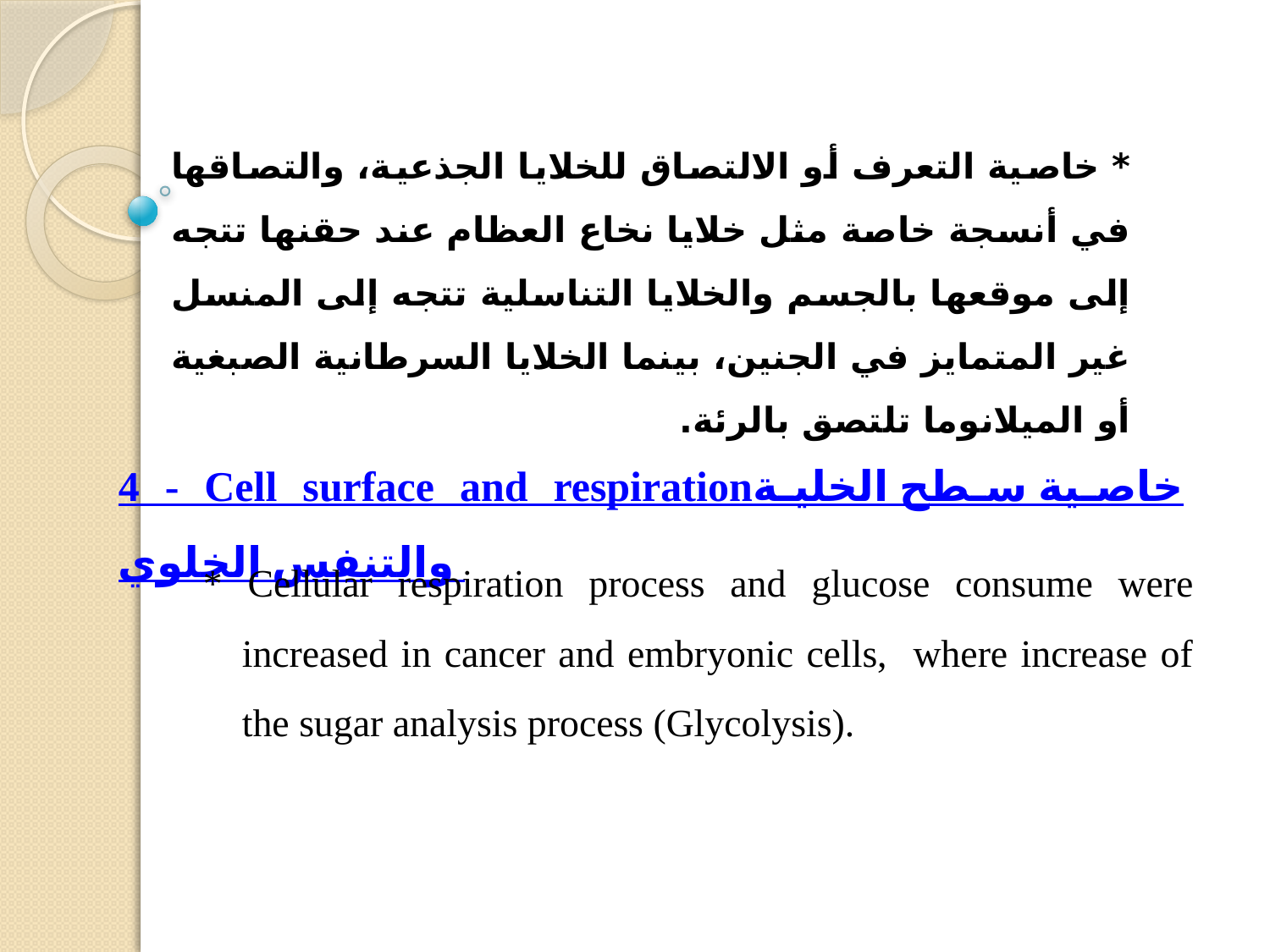

* خاصية التعرف أو الالتصاق للخلايا الجذعية، والتصاقها في أنسجة خاصة مثل خلايا نخاع العظام عند حقنها تتجه إلى موقعها بالجسم والخلايا التناسلية تتجه إلى المنسل غير المتمايز في الجنين، بينما الخلايا السرطانية الصبغية أو الميلانوما تلتصق بالرئة.
4 - Cell surface and respirationخاصية سطح الخلية والتنفس الخلوي
* Cellular respiration process and glucose consume were increased in cancer and embryonic cells,  where increase of the sugar analysis process (Glycolysis).